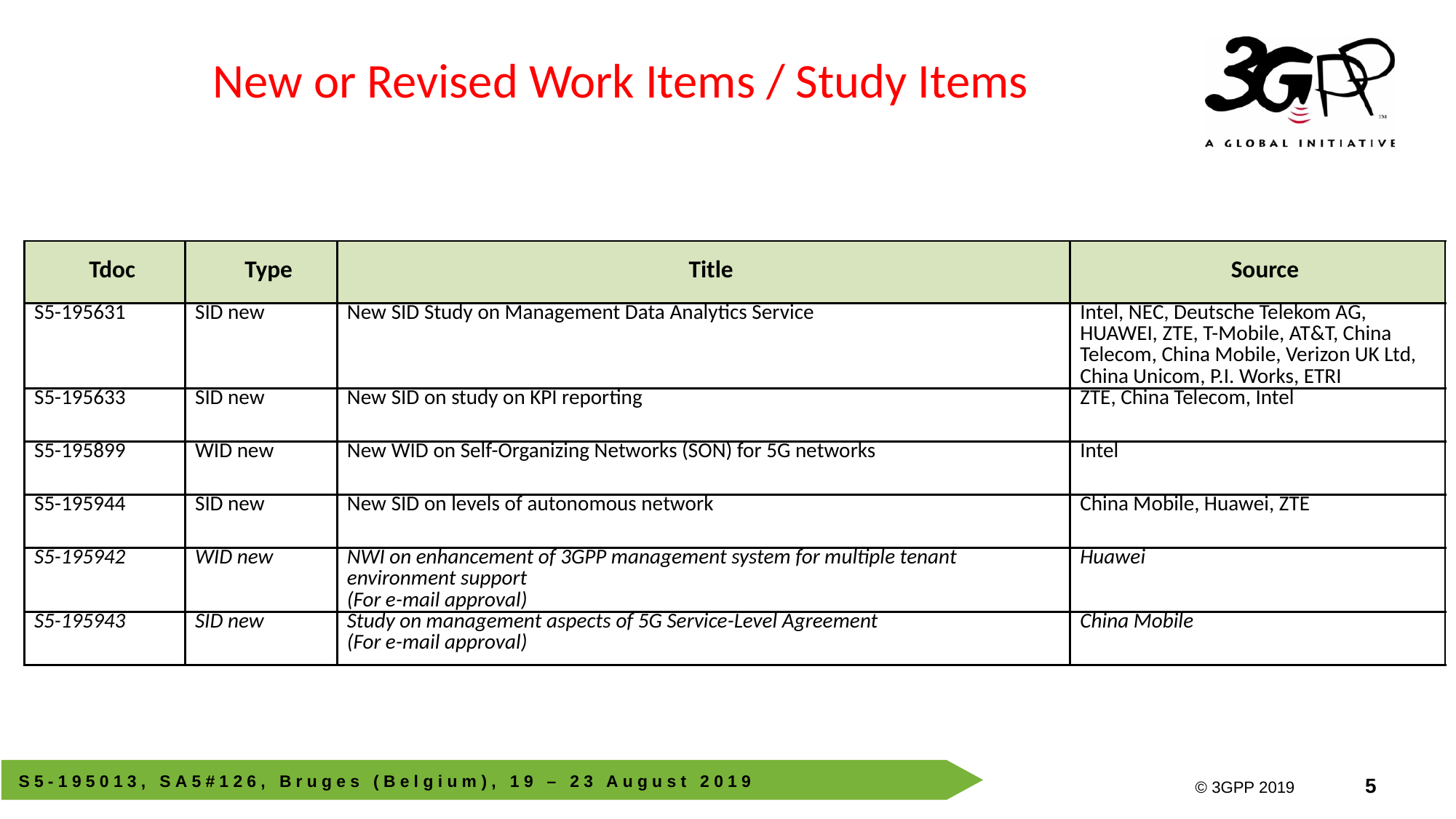

New or Revised Work Items / Study Items
| Tdoc | Type | Title | Source |
| --- | --- | --- | --- |
| S5-195631 | SID new | New SID Study on Management Data Analytics Service | Intel, NEC, Deutsche Telekom AG, HUAWEI, ZTE, T-Mobile, AT&T, China Telecom, China Mobile, Verizon UK Ltd, China Unicom, P.I. Works, ETRI |
| S5-195633 | SID new | New SID on study on KPI reporting | ZTE, China Telecom, Intel |
| S5-195899 | WID new | New WID on Self-Organizing Networks (SON) for 5G networks | Intel |
| S5-195944 | SID new | New SID on levels of autonomous network | China Mobile, Huawei, ZTE |
| S5-195942 | WID new | NWI on enhancement of 3GPP management system for multiple tenant environment support (For e-mail approval) | Huawei |
| S5-195943 | SID new | Study on management aspects of 5G Service-Level Agreement (For e-mail approval) | China Mobile |